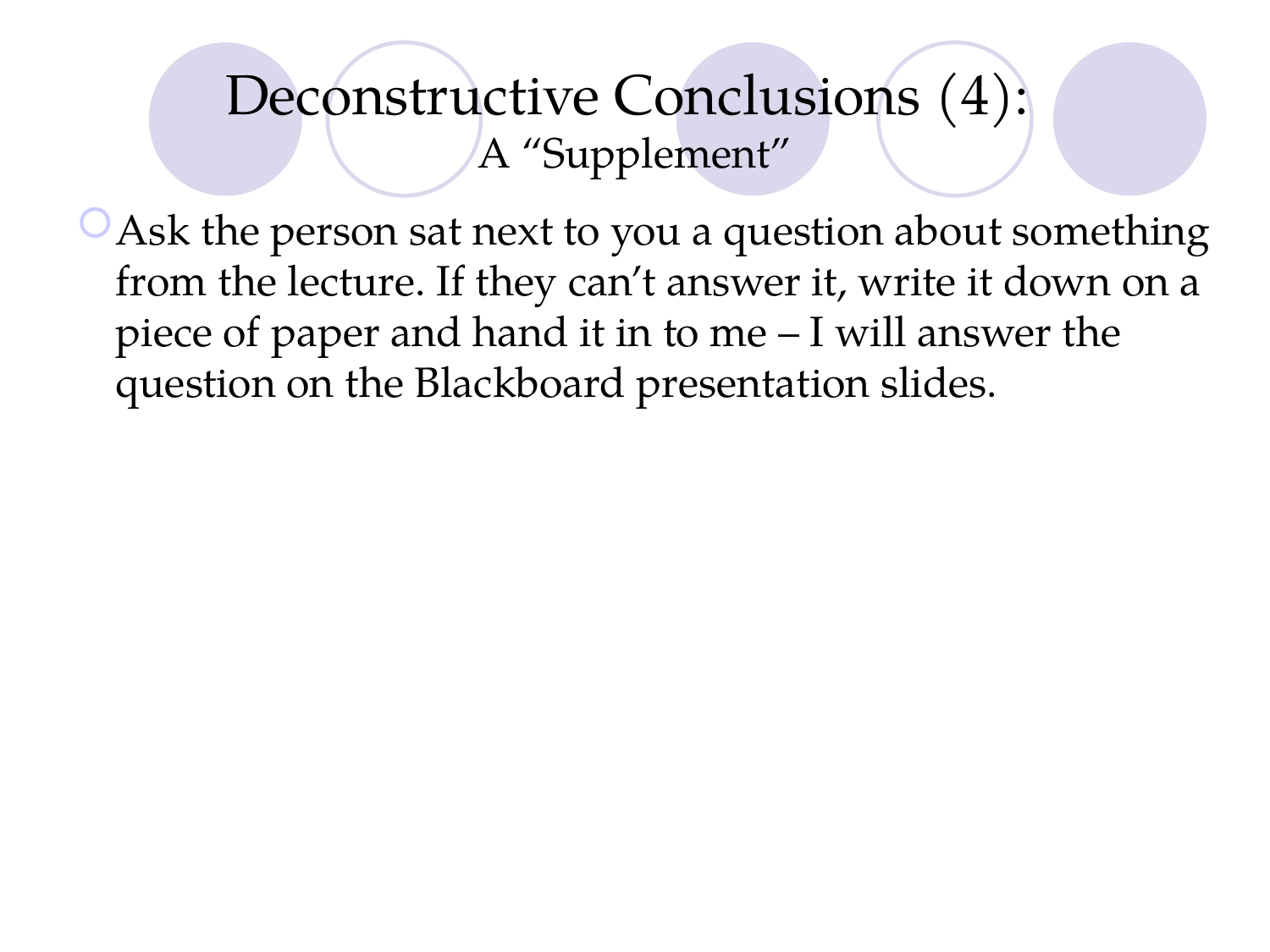

# Deconstructive Conclusions (4): A “Supplement”
Ask the person sat next to you a question about something from the lecture. If they can’t answer it, write it down on a piece of paper and hand it in to me – I will answer the question on the Blackboard presentation slides.